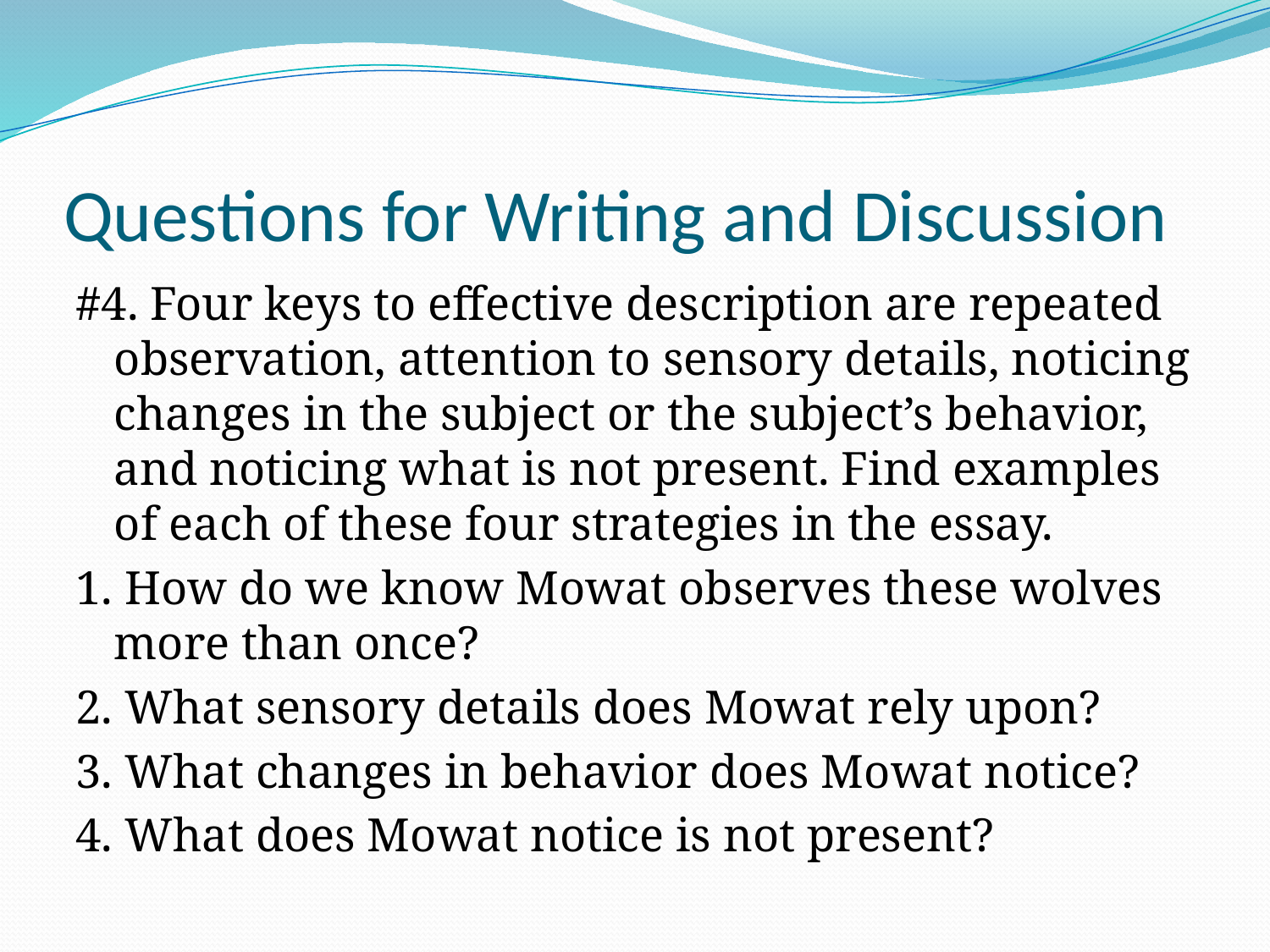

# Questions for Writing and Discussion
#4. Four keys to effective description are repeated observation, attention to sensory details, noticing changes in the subject or the subject’s behavior, and noticing what is not present. Find examples of each of these four strategies in the essay.
1. How do we know Mowat observes these wolves more than once?
2. What sensory details does Mowat rely upon?
3. What changes in behavior does Mowat notice?
4. What does Mowat notice is not present?